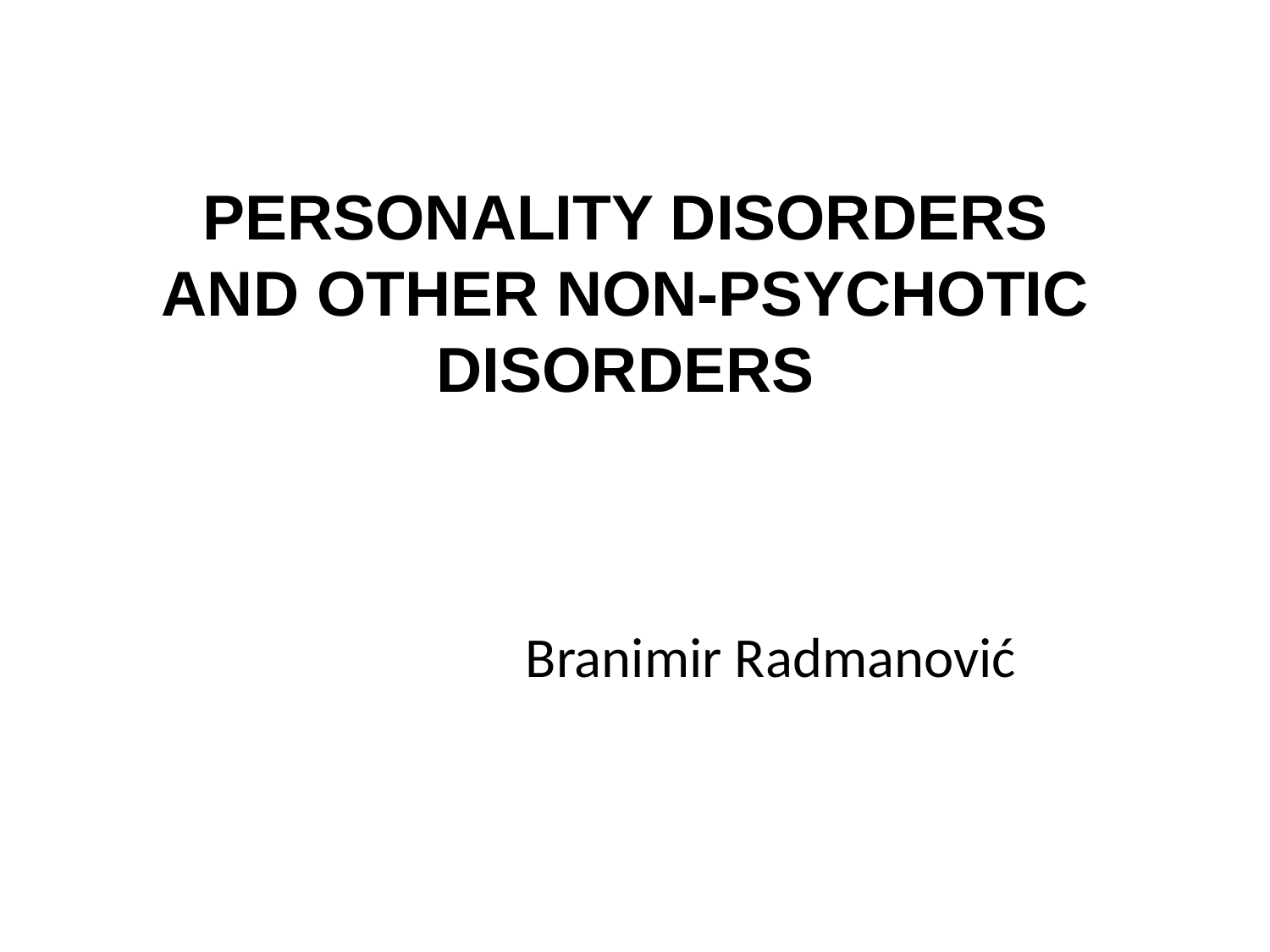

PERSONALITY DISORDERS AND OTHER NON-PSYCHOTIC DISORDERS

Branimir Radmanović